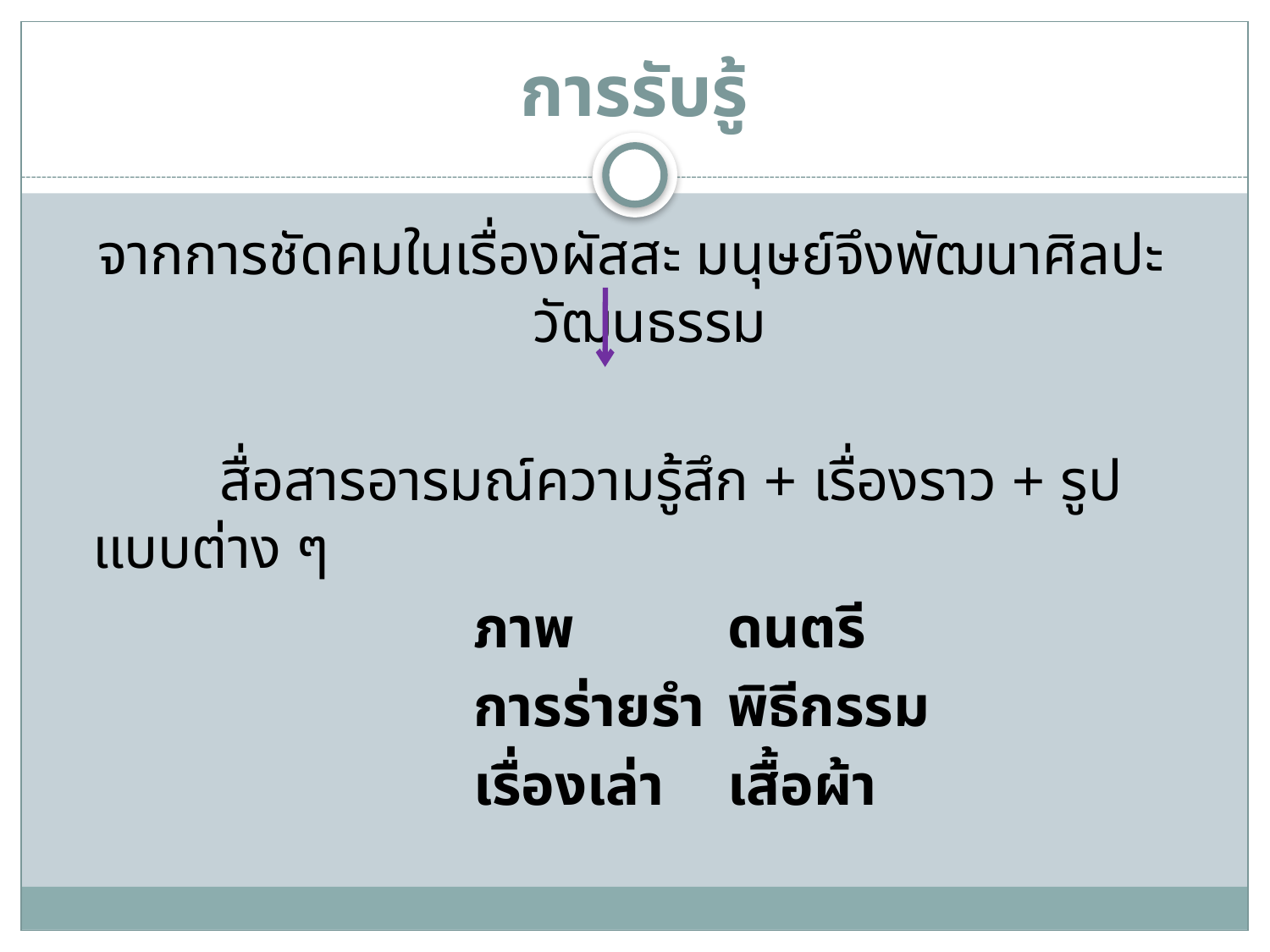

# การรับรู้
จากการชัดคมในเรื่องผัสสะ มนุษย์จึงพัฒนาศิลปะ วัฒนธรรม

		สื่อสารอารมณ์ความรู้สึก + เรื่องราว + รูปแบบต่าง ๆ
				ภาพ		ดนตรี
				การร่ายรำ	พิธีกรรม
				เรื่องเล่า	เสื้อผ้า